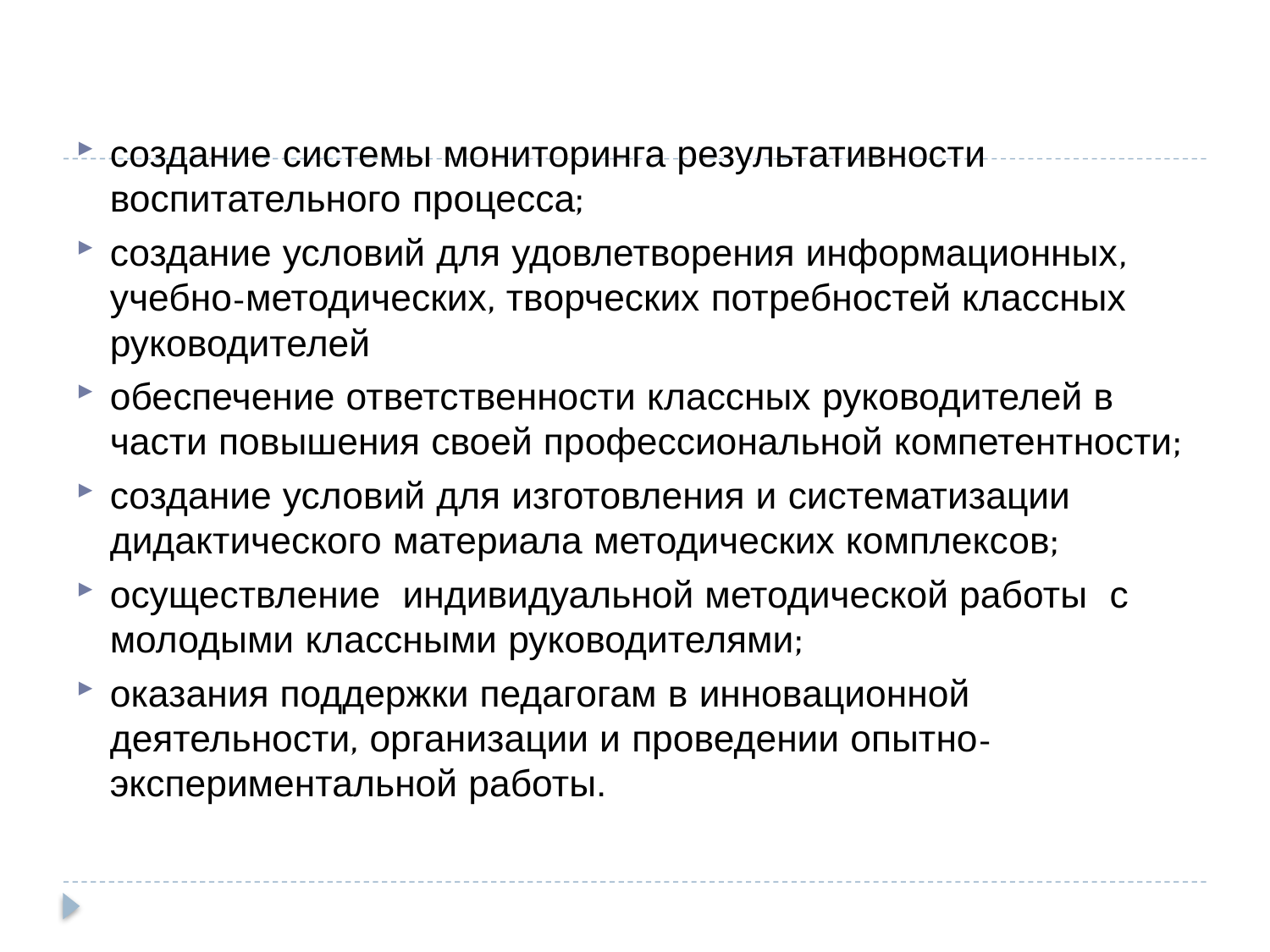

создание системы мониторинга результативности воспитательного процесса;
создание условий для удовлетворения информационных, учебно-методических, творческих потребностей классных руководителей
обеспечение ответственности классных руководителей в части повышения своей профессиональной компетентности;
создание условий для изготовления и систематизации дидактического материала методических комплексов;
осуществление  индивидуальной методической работы  с молодыми классными руководителями;
оказания поддержки педагогам в инновационной деятельности, организации и проведении опытно-экспериментальной работы.